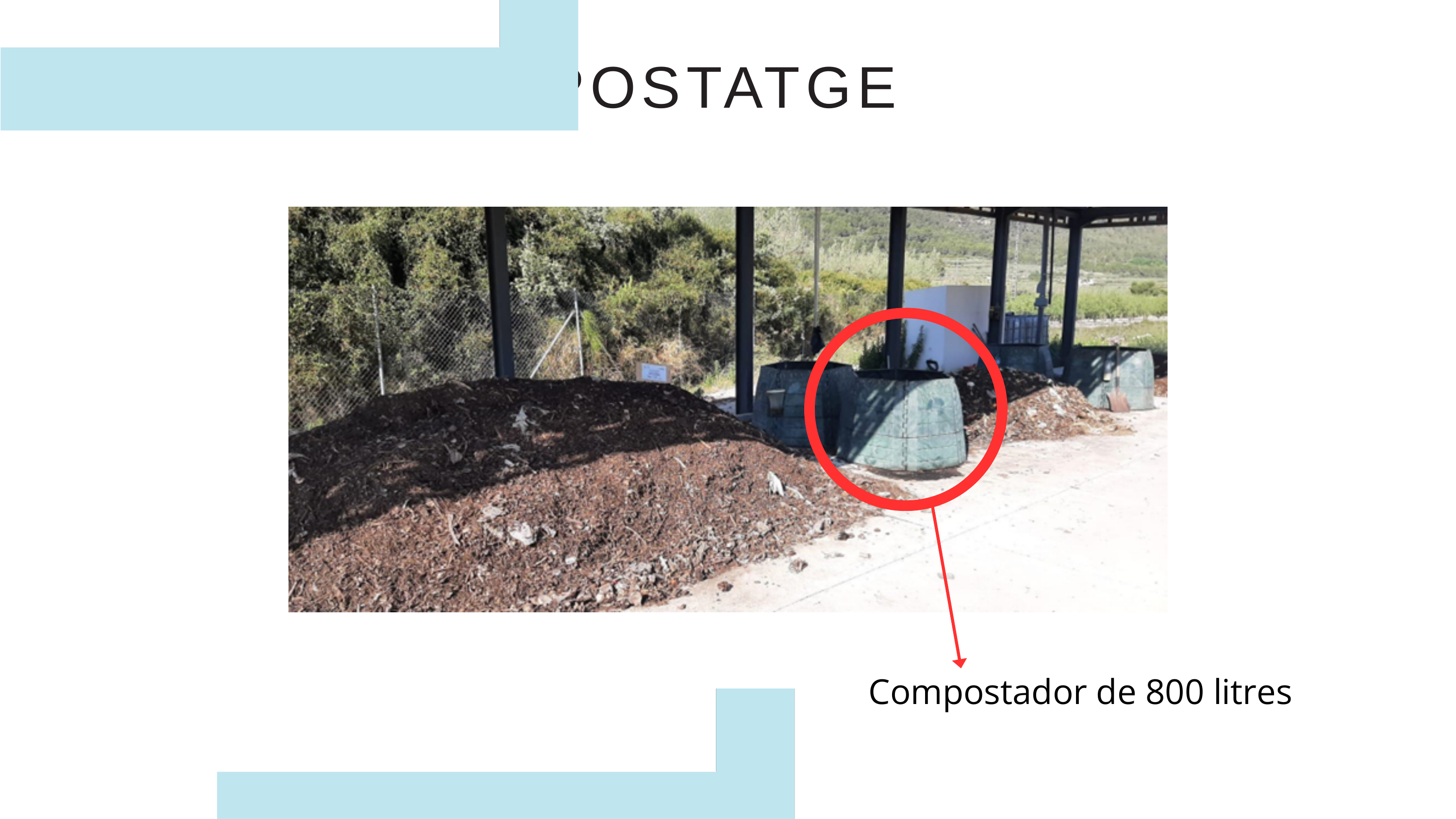

ILLA DE COMPOSTATGE

Compostador de 800 litres